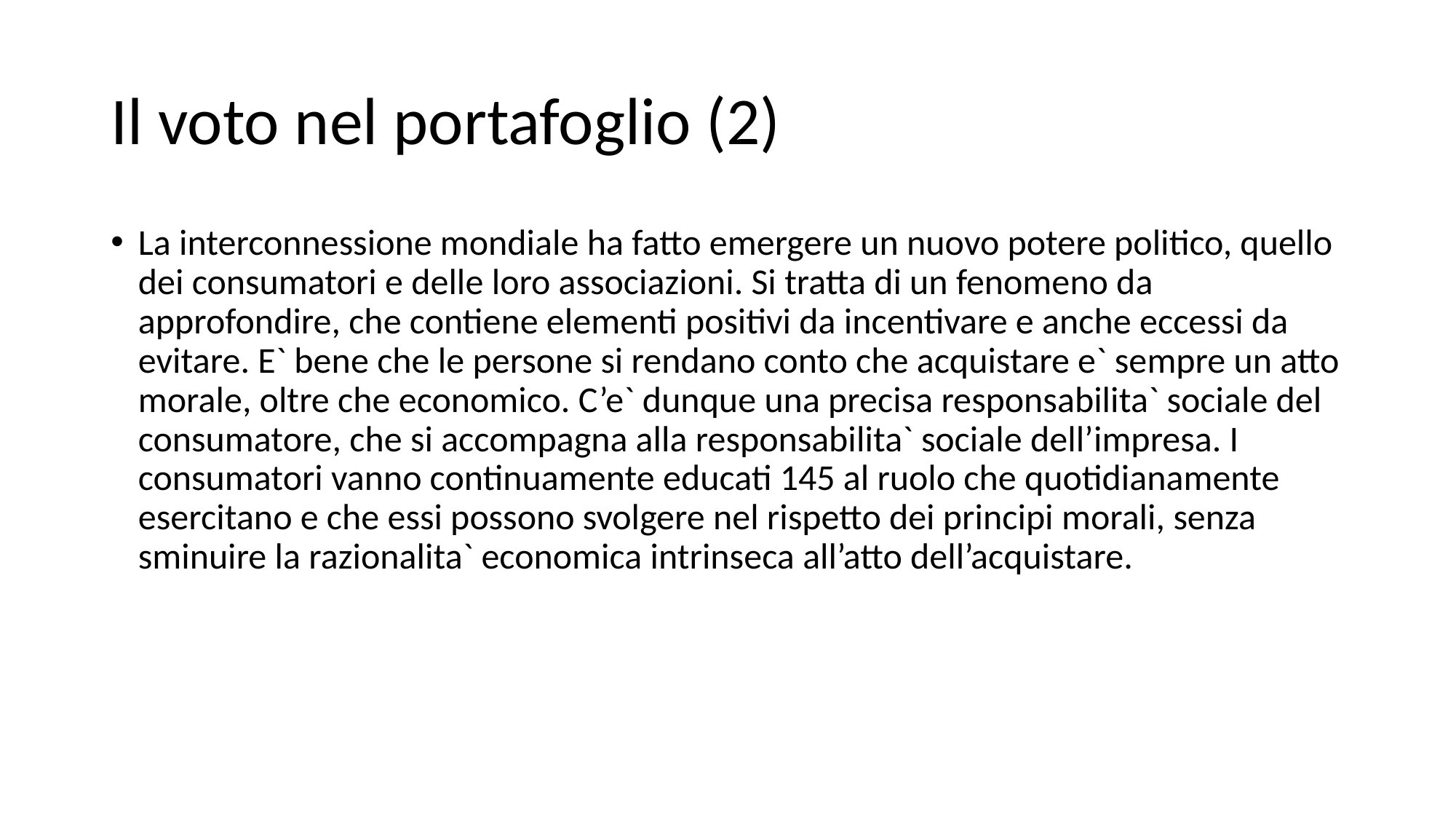

# Il voto nel portafoglio (2)
La interconnessione mondiale ha fatto emergere un nuovo potere politico, quello dei consumatori e delle loro associazioni. Si tratta di un fenomeno da approfondire, che contiene elementi positivi da incentivare e anche eccessi da evitare. E` bene che le persone si rendano conto che acquistare e` sempre un atto morale, oltre che economico. C’e` dunque una precisa responsabilita` sociale del consumatore, che si accompagna alla responsabilita` sociale dell’impresa. I consumatori vanno continuamente educati 145 al ruolo che quotidianamente esercitano e che essi possono svolgere nel rispetto dei principi morali, senza sminuire la razionalita` economica intrinseca all’atto dell’acquistare.